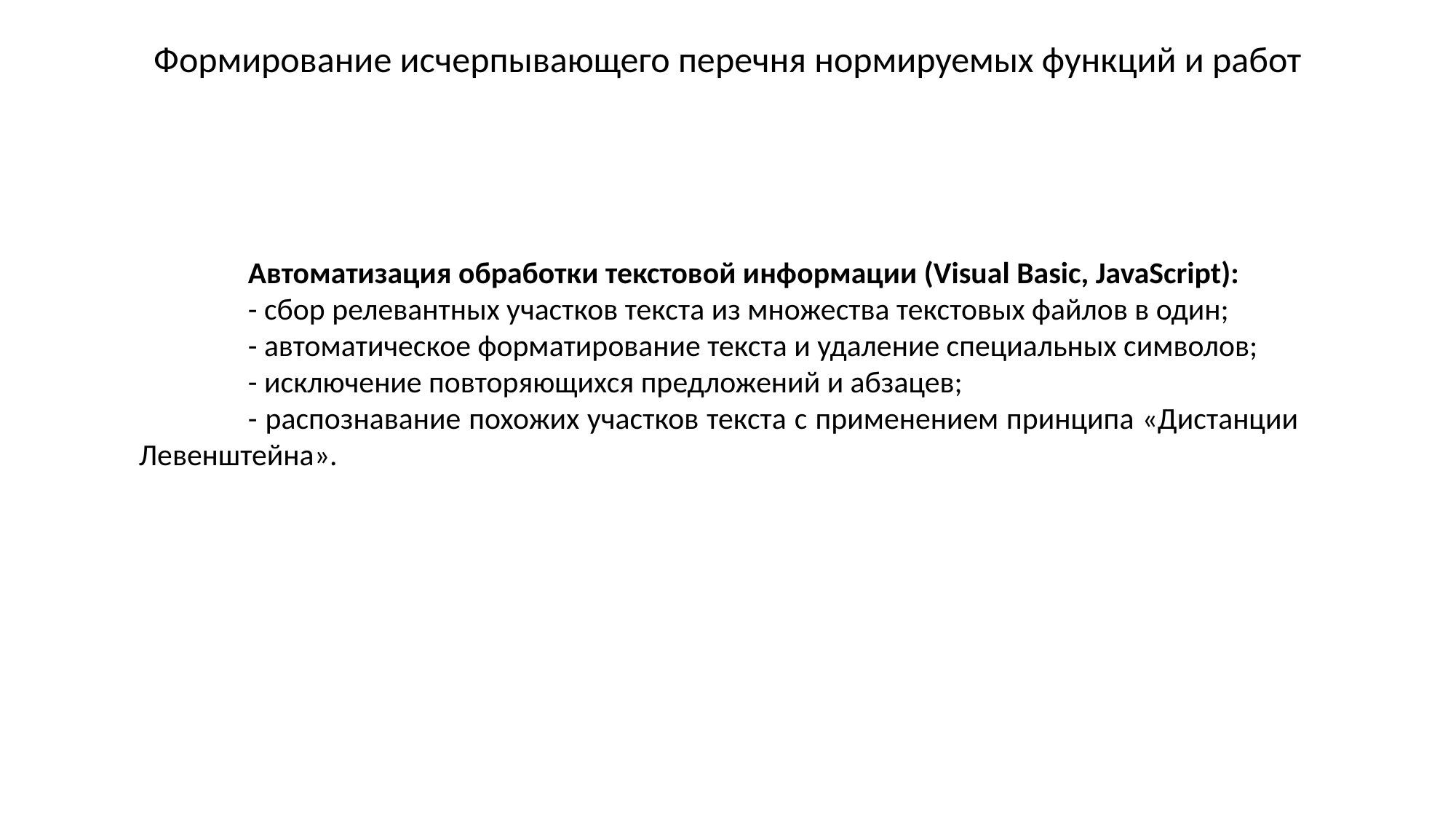

Формирование исчерпывающего перечня нормируемых функций и работ
	Автоматизация обработки текстовой информации (Visual Basic, JavaScript):
	- сбор релевантных участков текста из множества текстовых файлов в один;
	- автоматическое форматирование текста и удаление специальных символов;
	- исключение повторяющихся предложений и абзацев;
	- распознавание похожих участков текста с применением принципа «Дистанции Левенштейна».